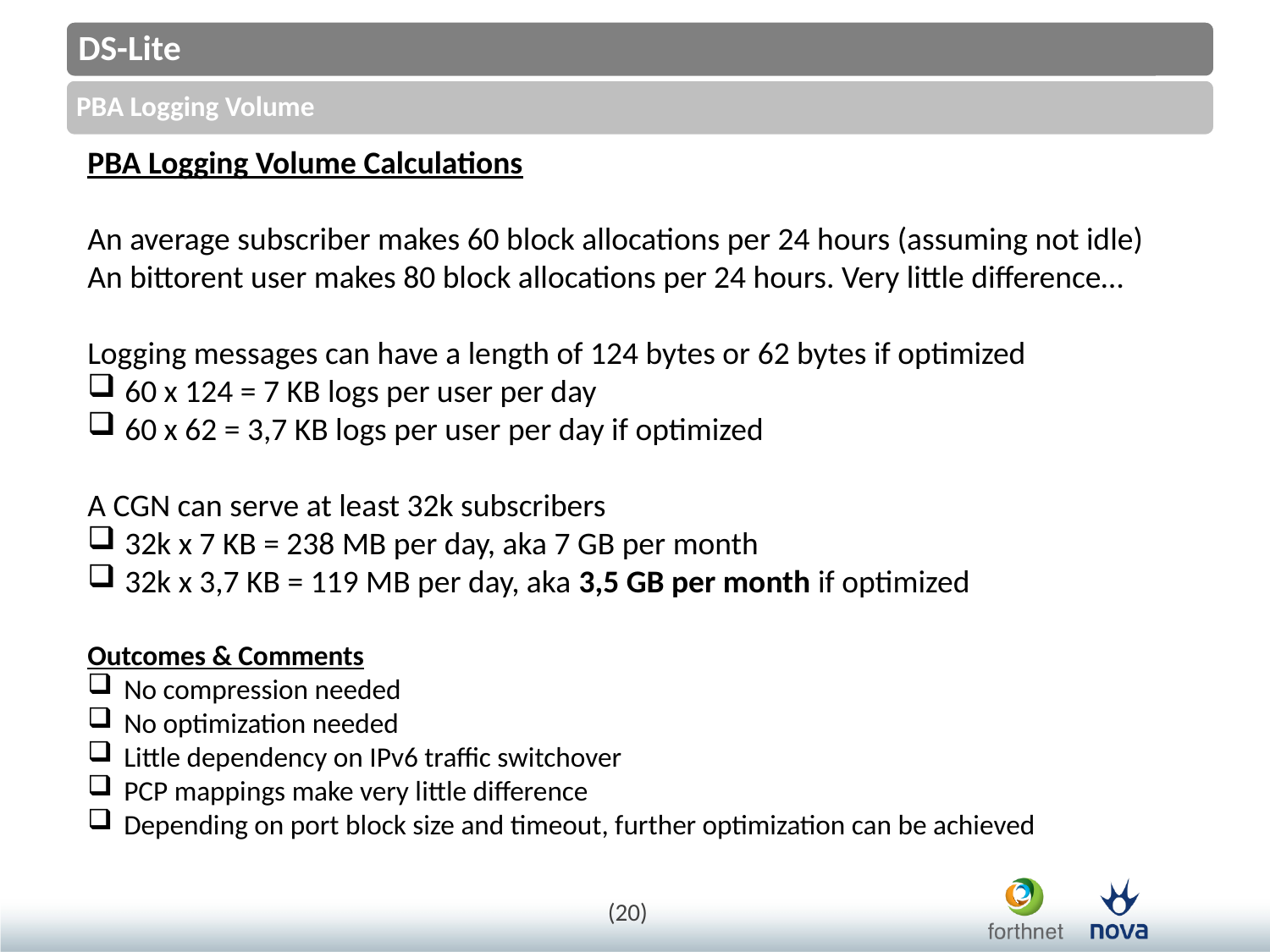

DS-Lite
PBA Logging Volume
PBA Logging Volume Calculations

An average subscriber makes 60 block allocations per 24 hours (assuming not idle)
An bittorent user makes 80 block allocations per 24 hours. Very little difference…

Logging messages can have a length of 124 bytes or 62 bytes if optimized
 60 x 124 = 7 KB logs per user per day
 60 x 62 = 3,7 KB logs per user per day if optimized

A CGN can serve at least 32k subscribers
 32k x 7 KB = 238 MB per day, aka 7 GB per month
 32k x 3,7 KB = 119 MB per day, aka 3,5 GB per month if optimized

Outcomes & Comments
 No compression needed
 No optimization needed
 Little dependency on IPv6 traffic switchover
 PCP mappings make very little difference
 Depending on port block size and timeout, further optimization can be achieved
(20)